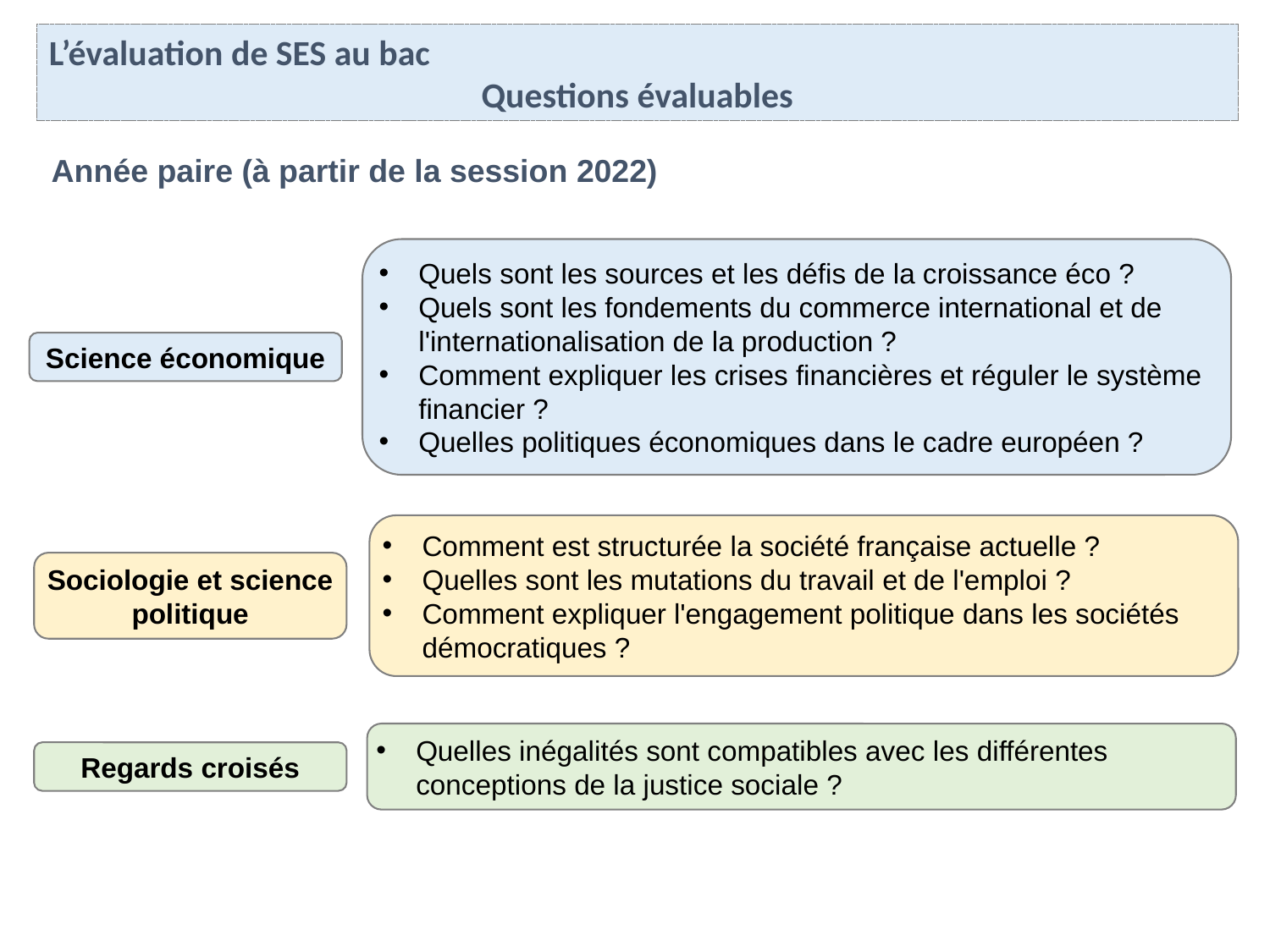

L’évaluation de SES au bac
Questions évaluables
Année paire (à partir de la session 2022)
Quels sont les sources et les défis de la croissance éco ?
Quels sont les fondements du commerce international et de l'internationalisation de la production ?
Comment expliquer les crises financières et réguler le système financier ?
Quelles politiques économiques dans le cadre européen ?
Science économique
Comment est structurée la société française actuelle ?
Quelles sont les mutations du travail et de l'emploi ?
Comment expliquer l'engagement politique dans les sociétés démocratiques ?
Sociologie et science politique
Quelles inégalités sont compatibles avec les différentes conceptions de la justice sociale ?
Regards croisés